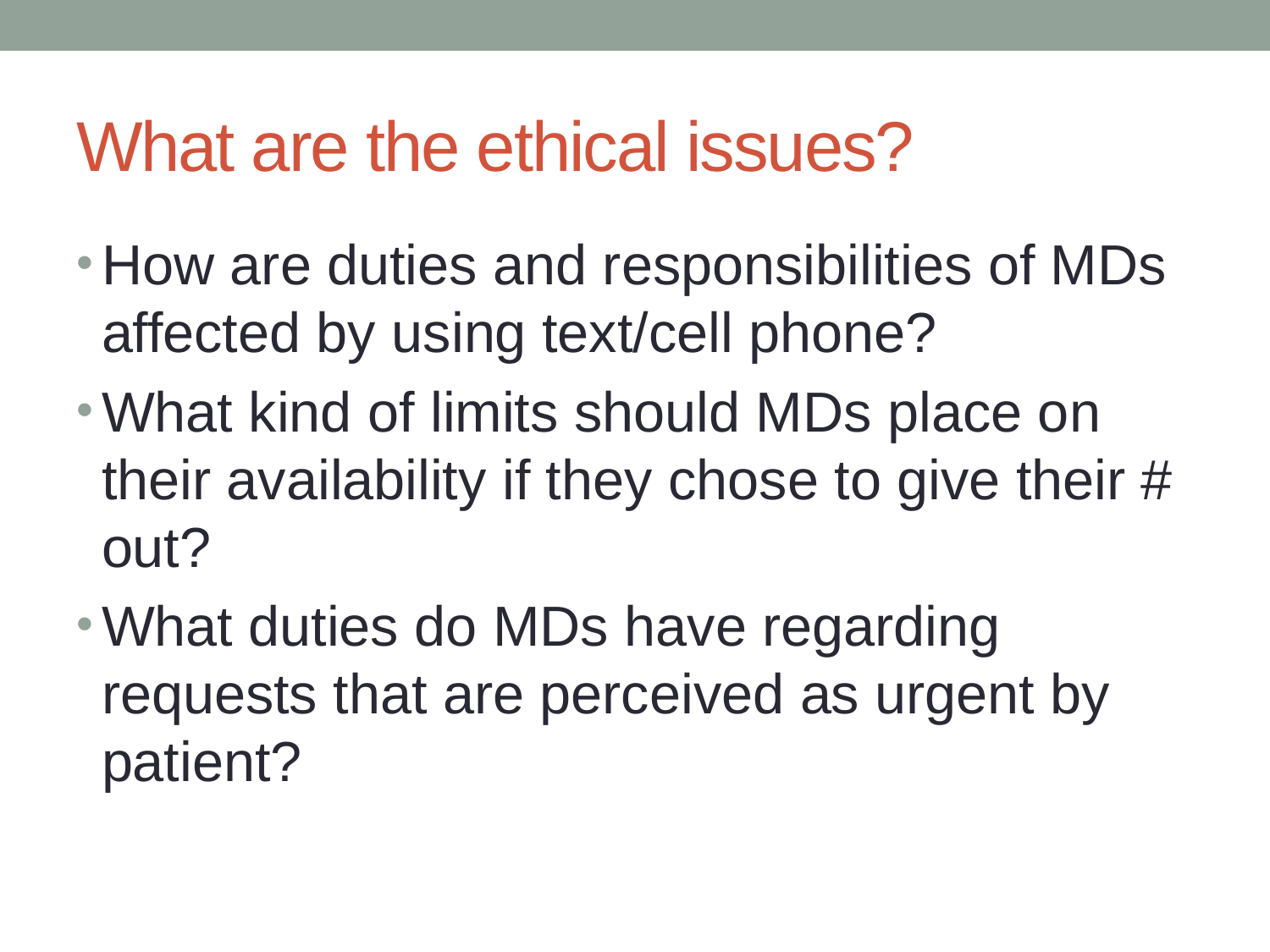

# What are the ethical issues?
How are duties and responsibilities of MDs affected by using text/cell phone?
What kind of limits should MDs place on their availability if they chose to give their # out?
What duties do MDs have regarding requests that are perceived as urgent by patient?